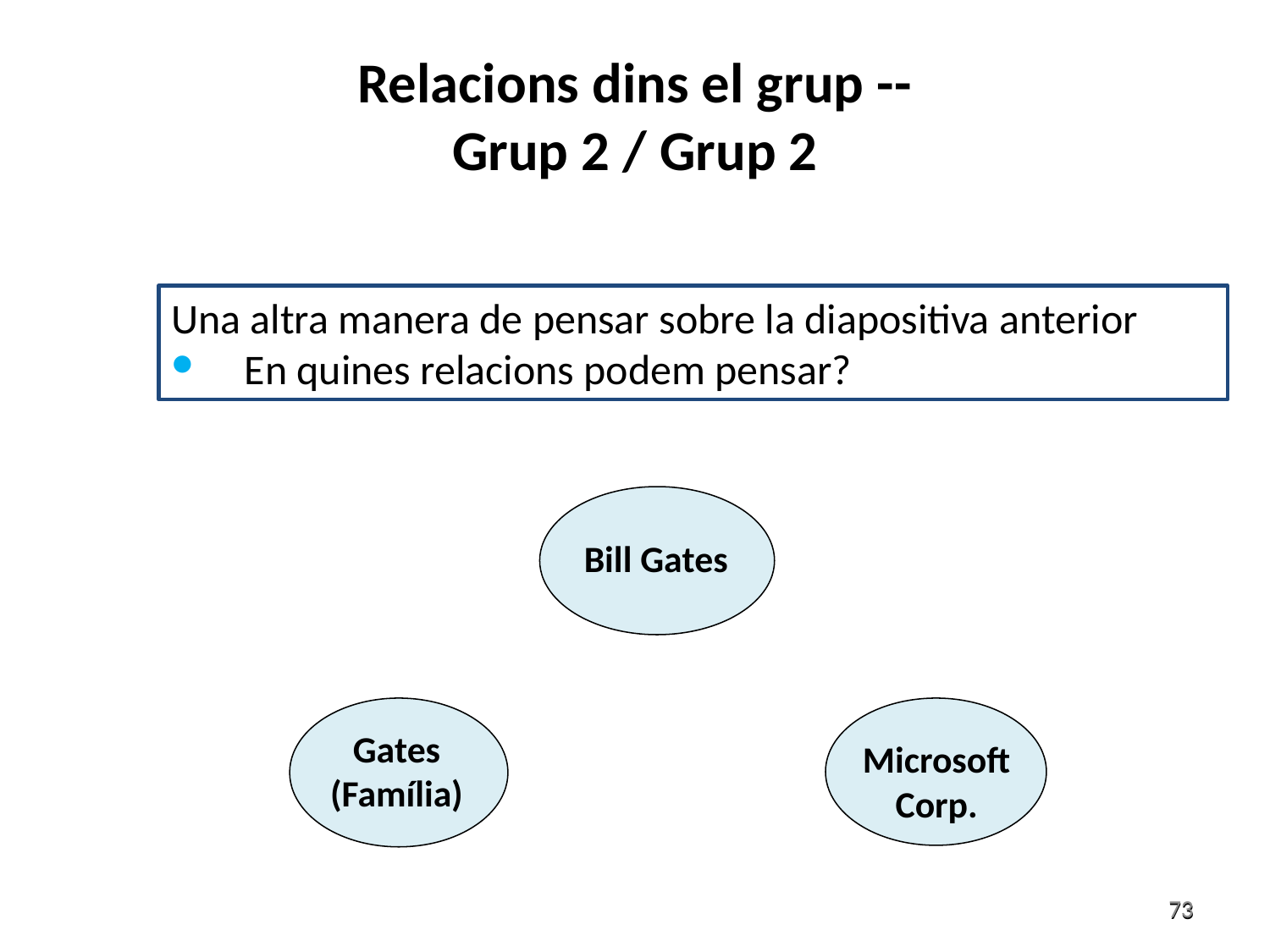

# Relacions dins el grup -- Grup 2 / Grup 2
Una altra manera de pensar sobre la diapositiva anterior
 En quines relacions podem pensar?

Bill Gates

Gates (Família)
Microsoft Corp.
73
73